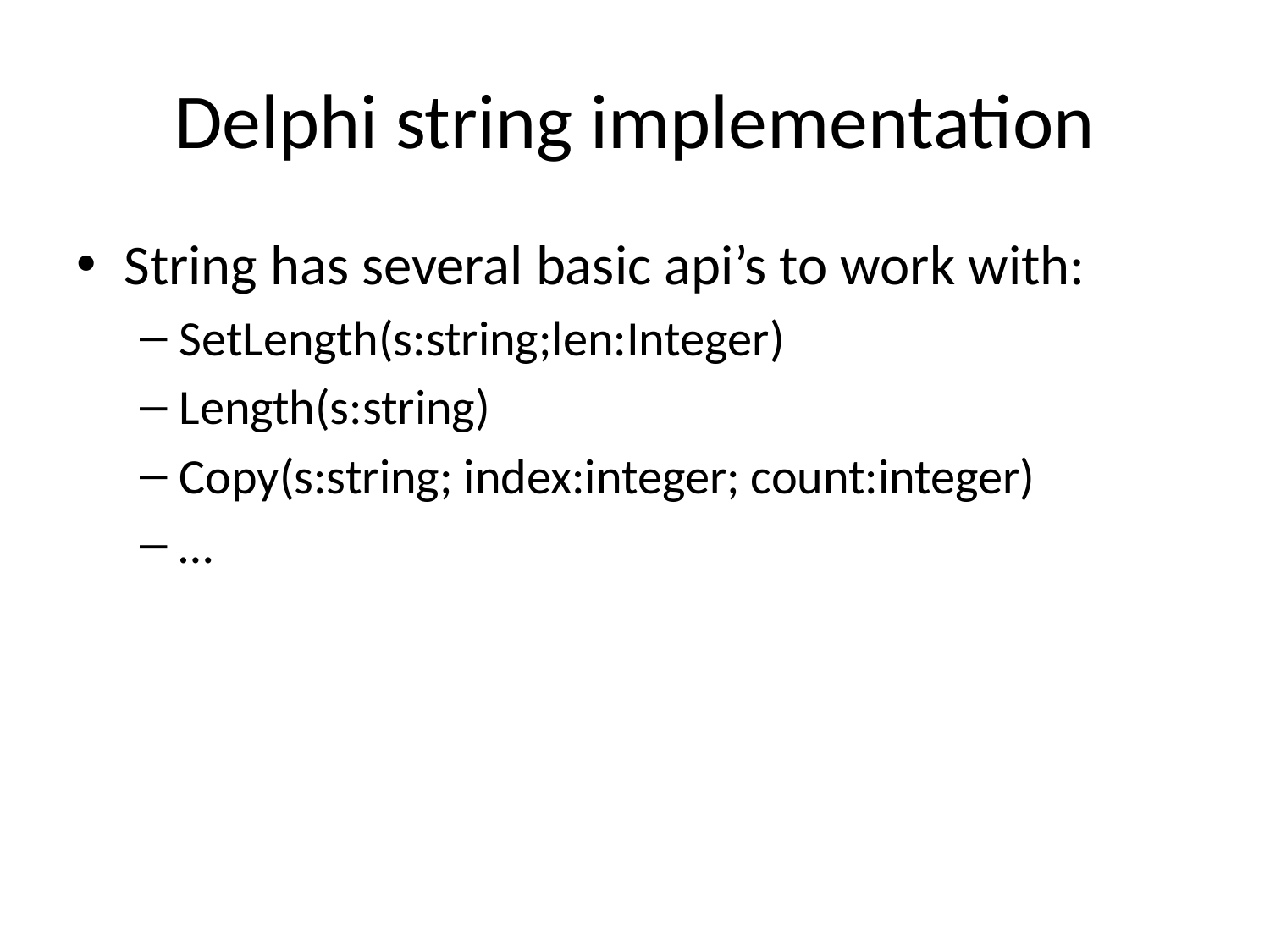

# Delphi string implementation
String has several basic api’s to work with:
SetLength(s:string;len:Integer)
Length(s:string)
Copy(s:string; index:integer; count:integer)
…